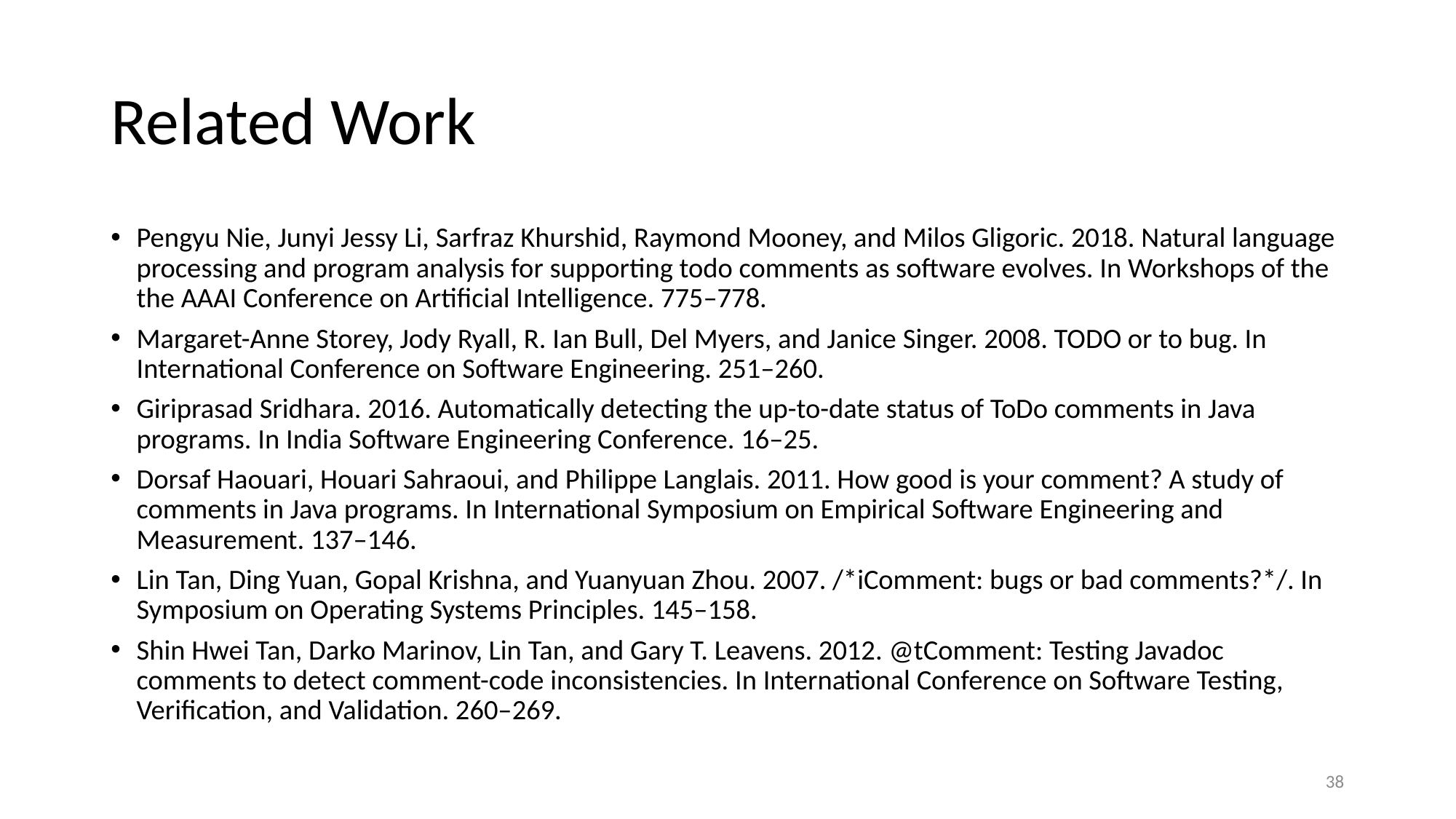

# Related Work
Pengyu Nie, Junyi Jessy Li, Sarfraz Khurshid, Raymond Mooney, and Milos Gligoric. 2018. Natural language processing and program analysis for supporting todo comments as software evolves. In Workshops of the the AAAI Conference on Artificial Intelligence. 775–778.
Margaret-Anne Storey, Jody Ryall, R. Ian Bull, Del Myers, and Janice Singer. 2008. TODO or to bug. In International Conference on Software Engineering. 251–260.
Giriprasad Sridhara. 2016. Automatically detecting the up-to-date status of ToDo comments in Java programs. In India Software Engineering Conference. 16–25.
Dorsaf Haouari, Houari Sahraoui, and Philippe Langlais. 2011. How good is your comment? A study of comments in Java programs. In International Symposium on Empirical Software Engineering and Measurement. 137–146.
Lin Tan, Ding Yuan, Gopal Krishna, and Yuanyuan Zhou. 2007. /*iComment: bugs or bad comments?*/. In Symposium on Operating Systems Principles. 145–158.
Shin Hwei Tan, Darko Marinov, Lin Tan, and Gary T. Leavens. 2012. @tComment: Testing Javadoc comments to detect comment-code inconsistencies. In International Conference on Software Testing, Verification, and Validation. 260–269.
38